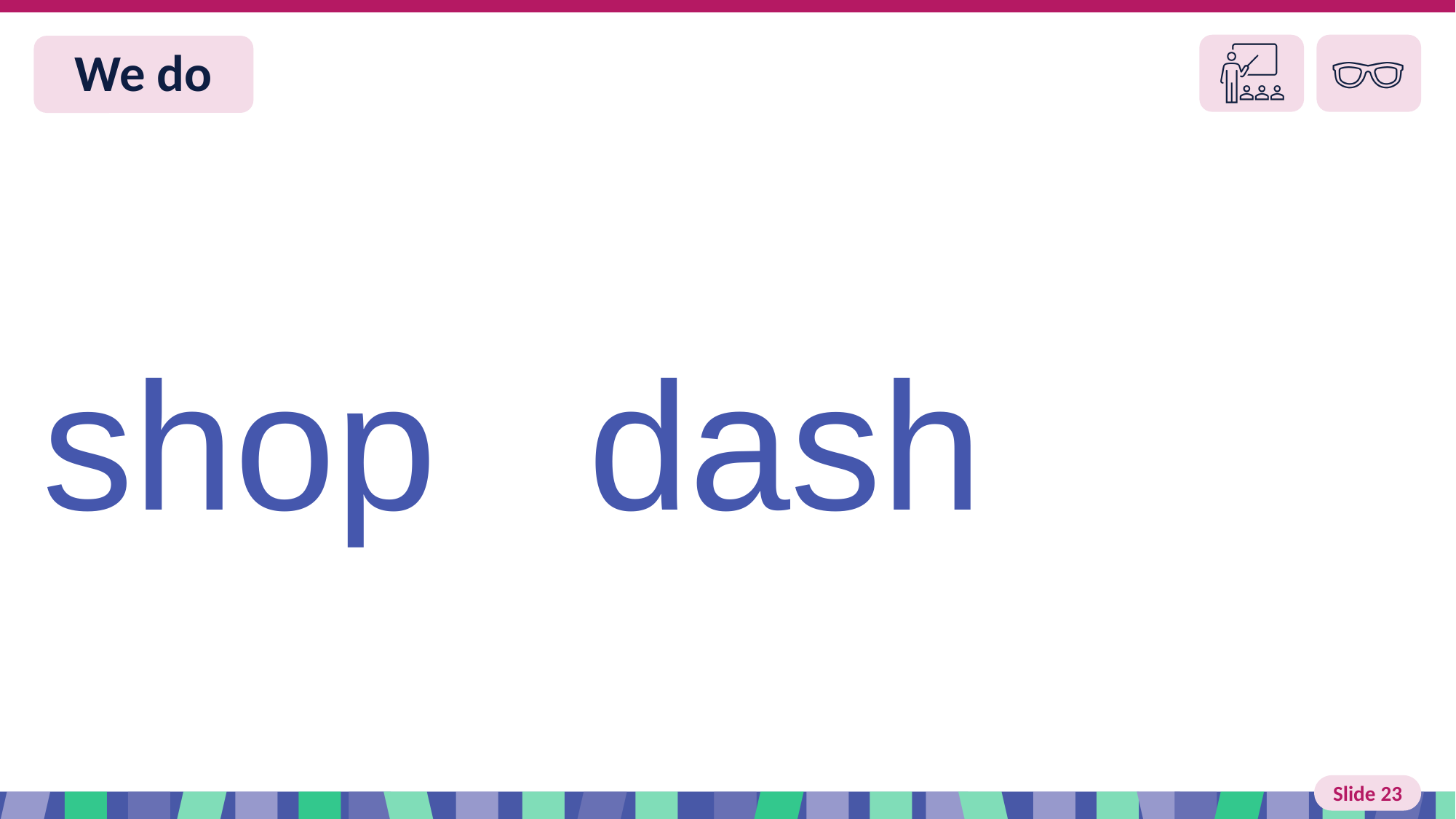

# Slide 23 We do
shop   dash